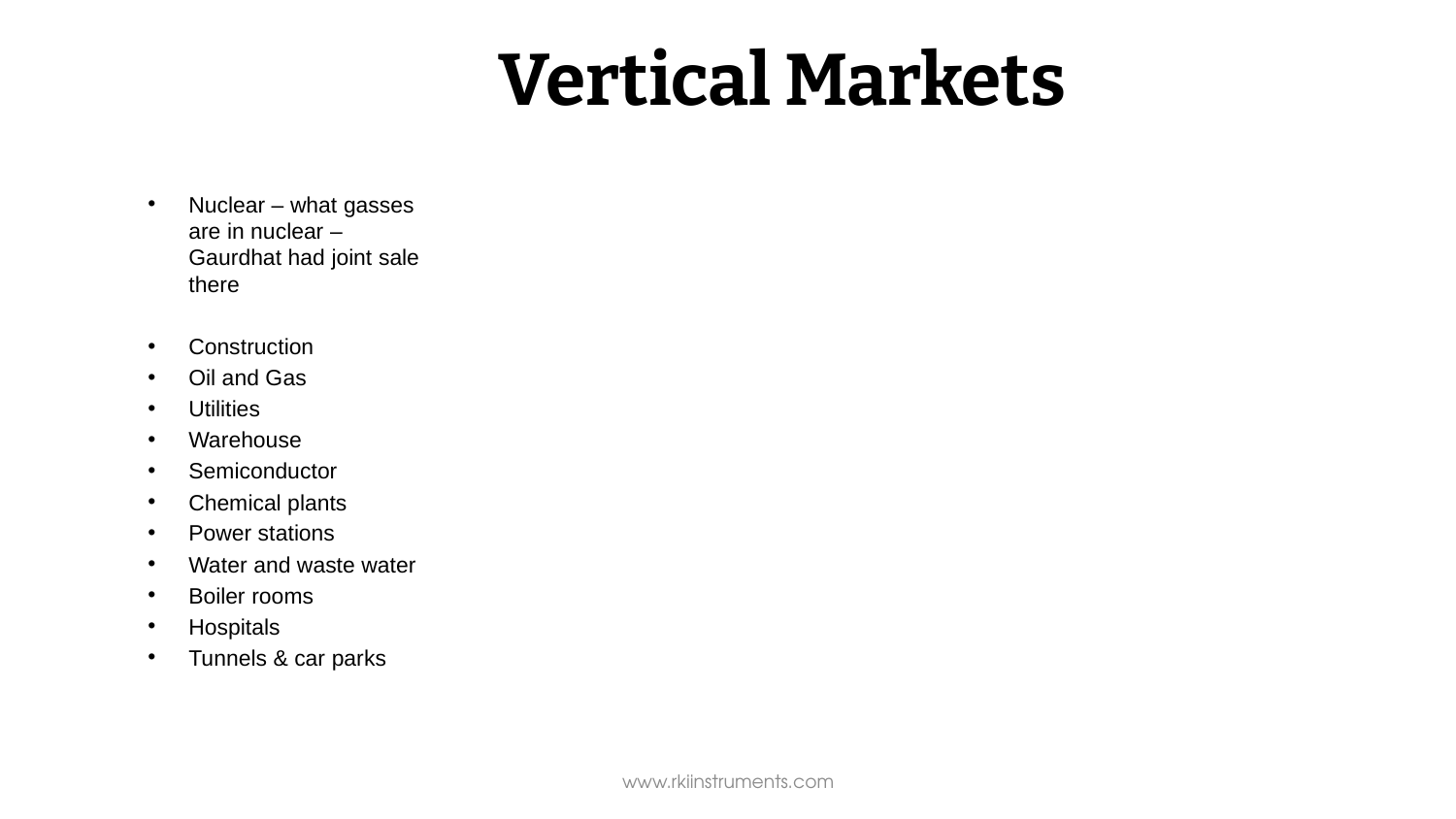

# Vertical Markets
Nuclear – what gasses are in nuclear – Gaurdhat had joint sale there

Construction
Oil and Gas
Utilities
Warehouse
Semiconductor
Chemical plants
Power stations
Water and waste water
Boiler rooms
Hospitals
Tunnels & car parks

www.rkiinstruments.com